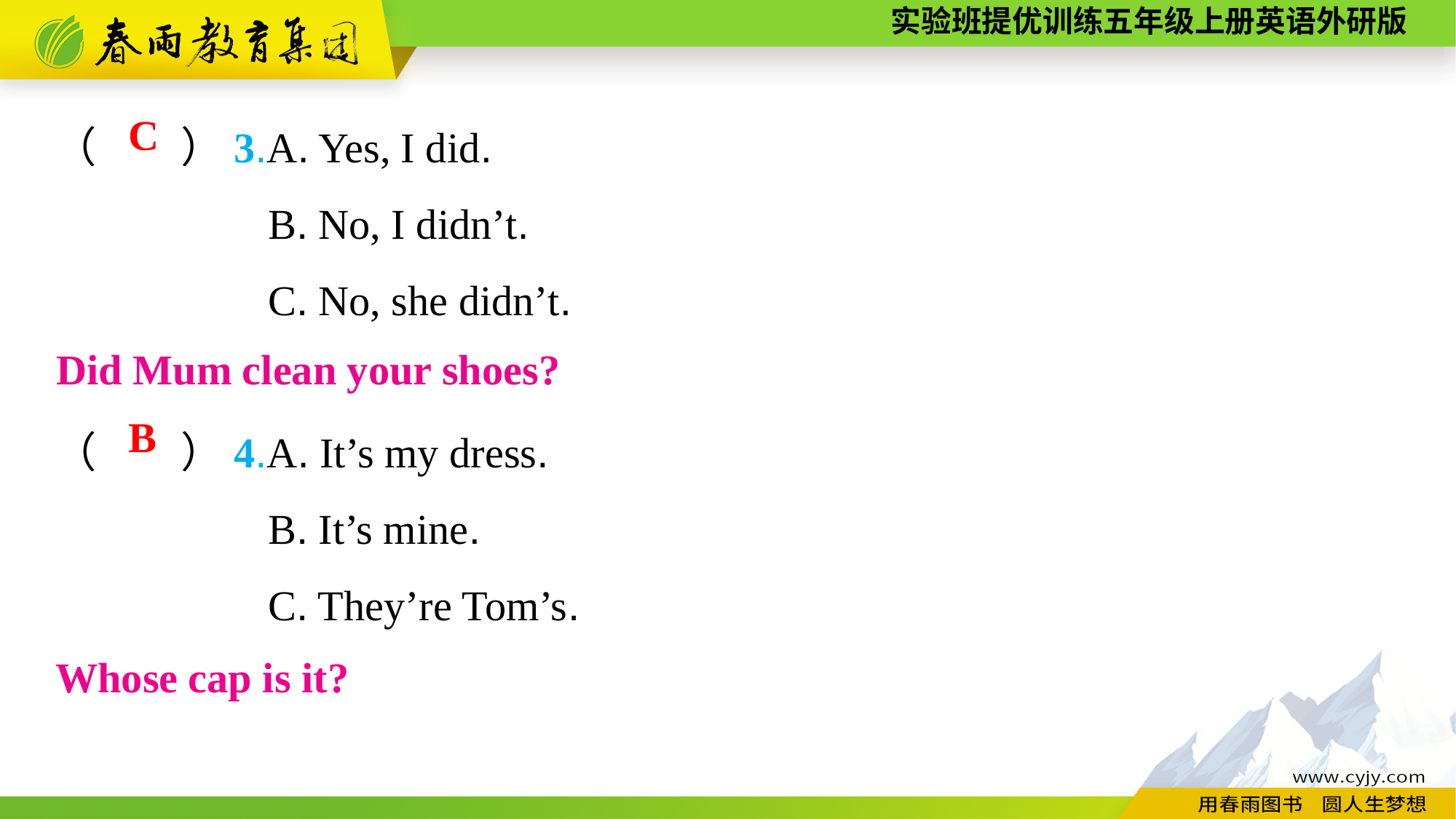

（　　）3.A. Yes, I did.
B. No, I didn’t.
C. No, she didn’t.

（　　）4.A. It’s my dress.
B. It’s mine.
C. They’re Tom’s.
C
Did Mum clean your shoes?
B
Whose cap is it?